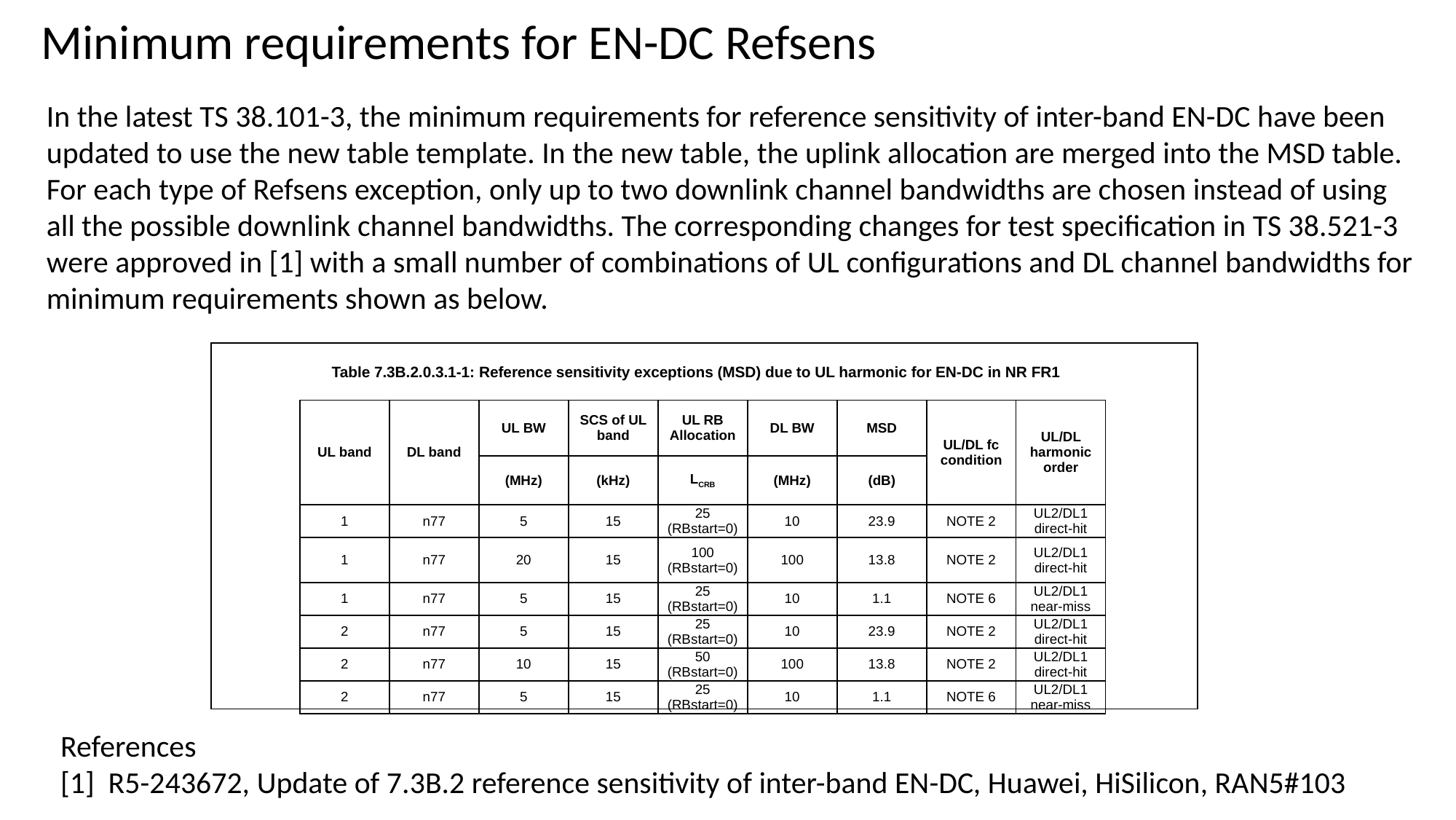

# Minimum requirements for EN-DC Refsens
In the latest TS 38.101-3, the minimum requirements for reference sensitivity of inter-band EN-DC have been updated to use the new table template. In the new table, the uplink allocation are merged into the MSD table. For each type of Refsens exception, only up to two downlink channel bandwidths are chosen instead of using all the possible downlink channel bandwidths. The corresponding changes for test specification in TS 38.521-3 were approved in [1] with a small number of combinations of UL configurations and DL channel bandwidths for minimum requirements shown as below.

Table 7.3B.2.0.3.1-1: Reference sensitivity exceptions (MSD) due to UL harmonic for EN-DC in NR FR1
| UL band | DL band | UL BW | SCS of UL band | UL RB Allocation | DL BW | MSD | UL/DL fc condition | UL/DL harmonic order |
| --- | --- | --- | --- | --- | --- | --- | --- | --- |
|  |  | (MHz) | (kHz) | LCRB | (MHz) | (dB) |  |  |
| 1 | n77 | 5 | 15 | 25 (RBstart=0) | 10 | 23.9 | NOTE 2 | UL2/DL1 direct-hit |
| 1 | n77 | 20 | 15 | 100 (RBstart=0) | 100 | 13.8 | NOTE 2 | UL2/DL1 direct-hit |
| 1 | n77 | 5 | 15 | 25 (RBstart=0) | 10 | 1.1 | NOTE 6 | UL2/DL1 near-miss |
| 2 | n77 | 5 | 15 | 25 (RBstart=0) | 10 | 23.9 | NOTE 2 | UL2/DL1 direct-hit |
| 2 | n77 | 10 | 15 | 50 (RBstart=0) | 100 | 13.8 | NOTE 2 | UL2/DL1 direct-hit |
| 2 | n77 | 5 | 15 | 25 (RBstart=0) | 10 | 1.1 | NOTE 6 | UL2/DL1 near-miss |
References
[1]  R5-243672, Update of 7.3B.2 reference sensitivity of inter-band EN-DC, Huawei, HiSilicon, RAN5#103